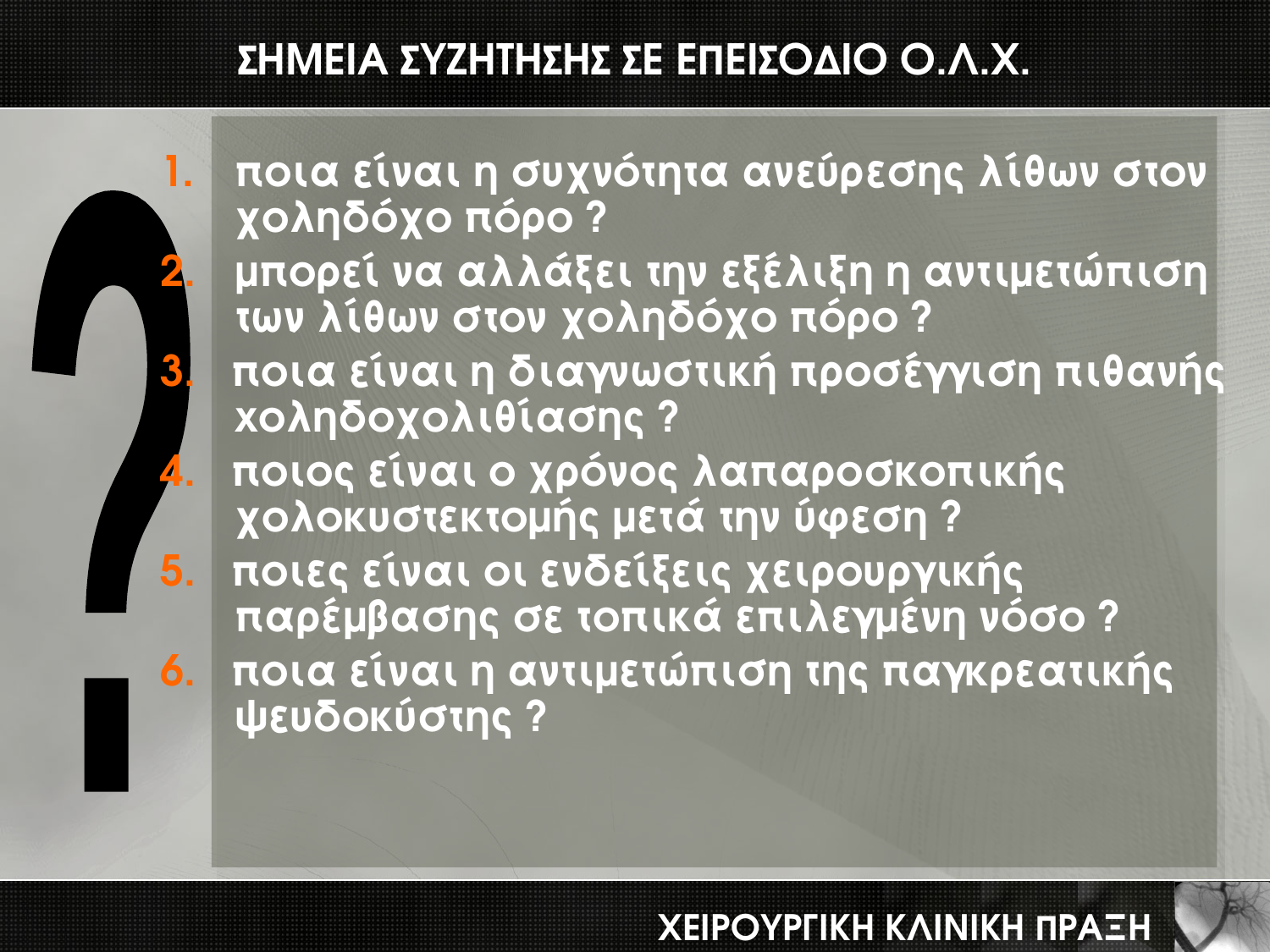

# ΣΗΜΕΙΑ ΣΥΖΗΤΗΣΗΣ ΣΕ ΕΠΕΙΣΟΔΙΟ Ο.Λ.Χ.
ποια είναι η συχνότητα ανεύρεσης λίθων στον χοληδόχο πόρο ?
μπορεί να αλλάξει την εξέλιξη η αντιμετώπιση των λίθων στον χοληδόχο πόρο ?
3.   ποια είναι η διαγνωστική προσέγγιση πιθανής  xοληδοχολιθίασης ?
4.   ποιος είναι ο χρόνος λαπαροσκοπικής  χολοκυστεκτομής μετά την ύφεση ?
5.   ποιες είναι οι ενδείξεις χειρουργικής παρέμβασης σε τοπικά επιλεγμένη νόσο ?
6.   ποια είναι η αντιμετώπιση της παγκρεατικής ψευδοκύστης ?
?
ΧΕΙΡΟΥΡΓΙΚΗ ΚΛΙΝΙΚΗ ΠΡΑΞΗ